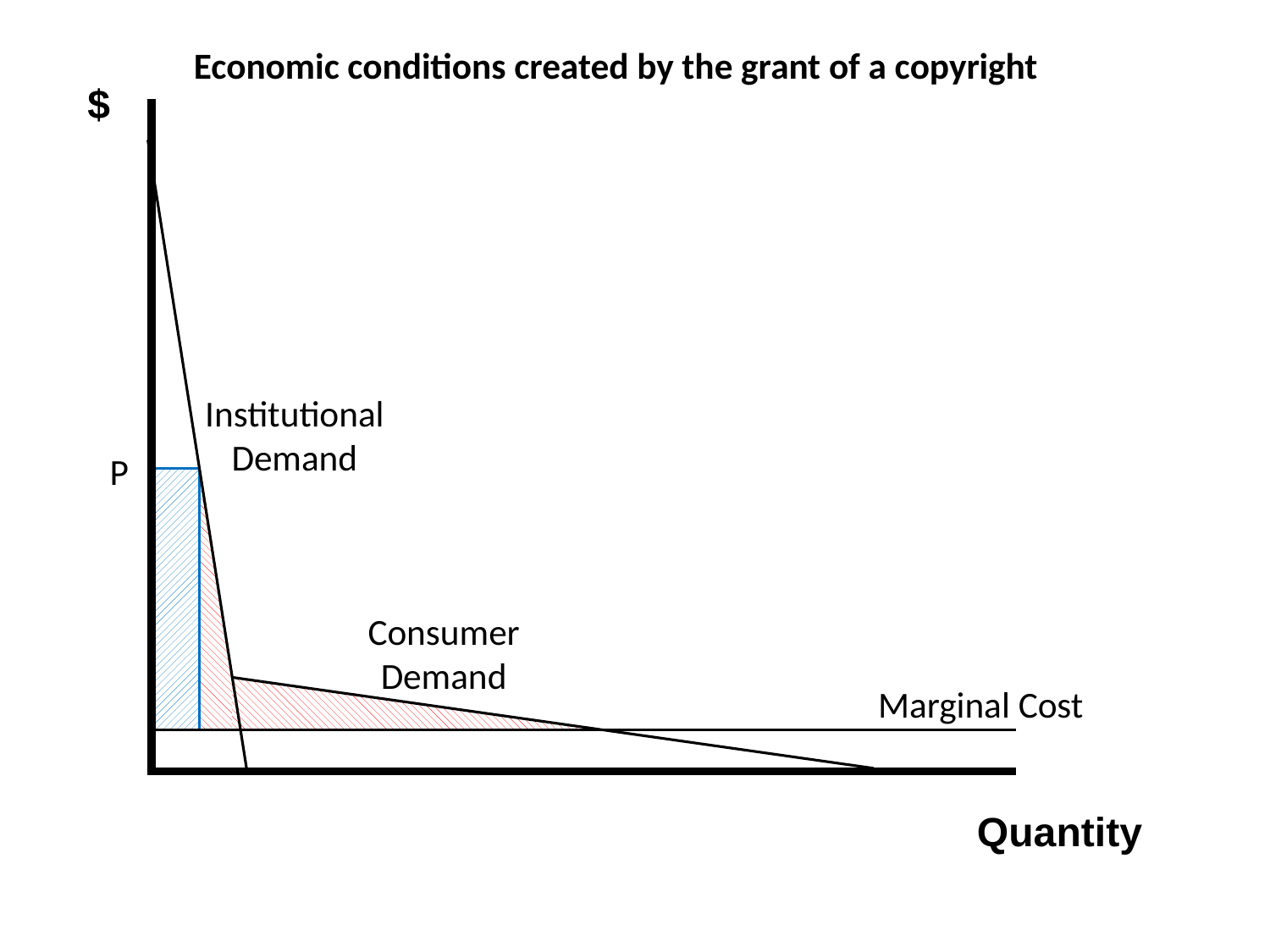

Economic conditions created by the grant of a copyright
$
Institutional
Demand
P

Consumer
Demand
Marginal Cost

Quantity